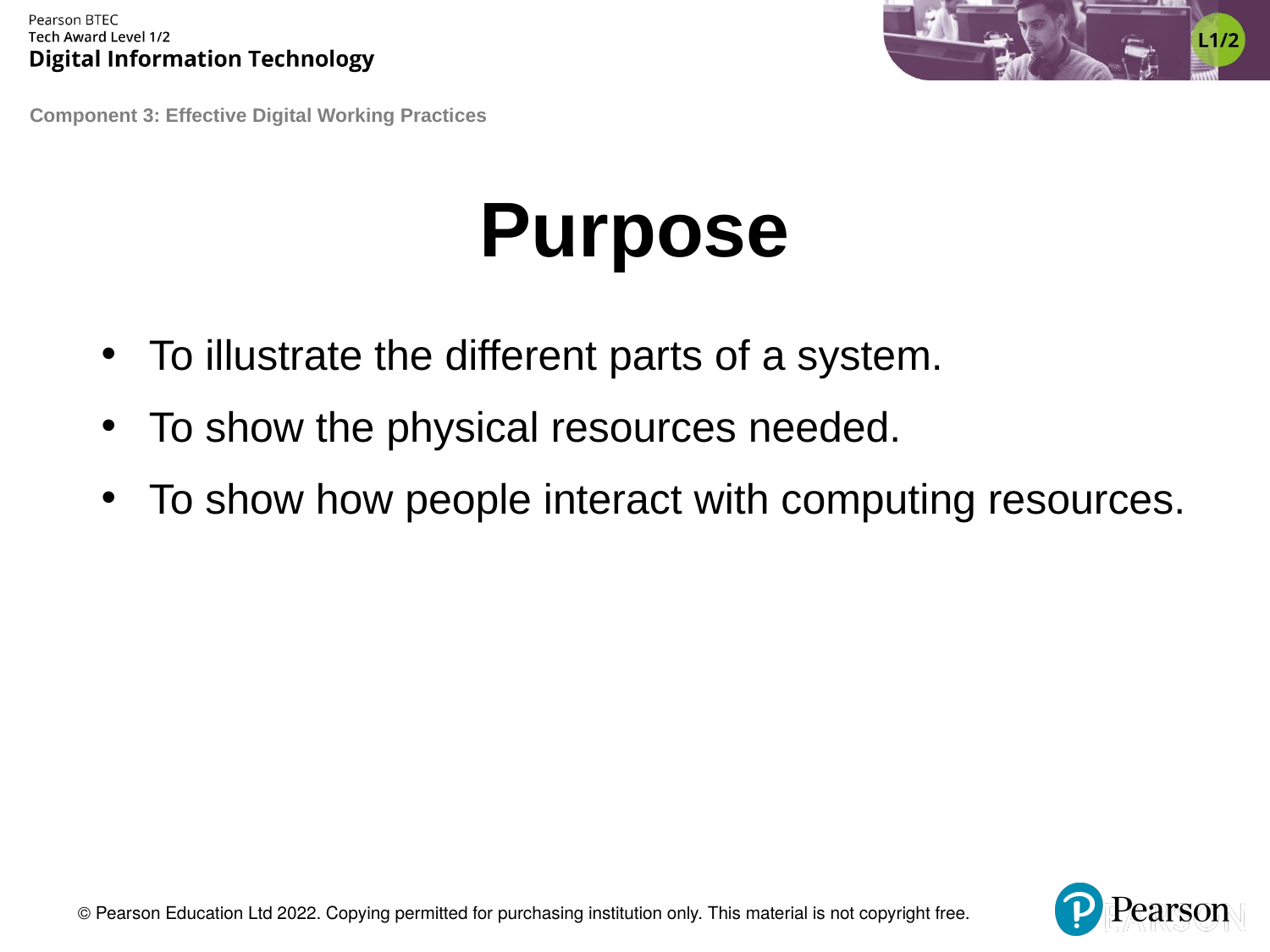

# Purpose
To illustrate the different parts of a system.
To show the physical resources needed.
To show how people interact with computing resources.
© Pearson Education Ltd 2022. Copying permitted for purchasing institution only. This material is not copyright free.